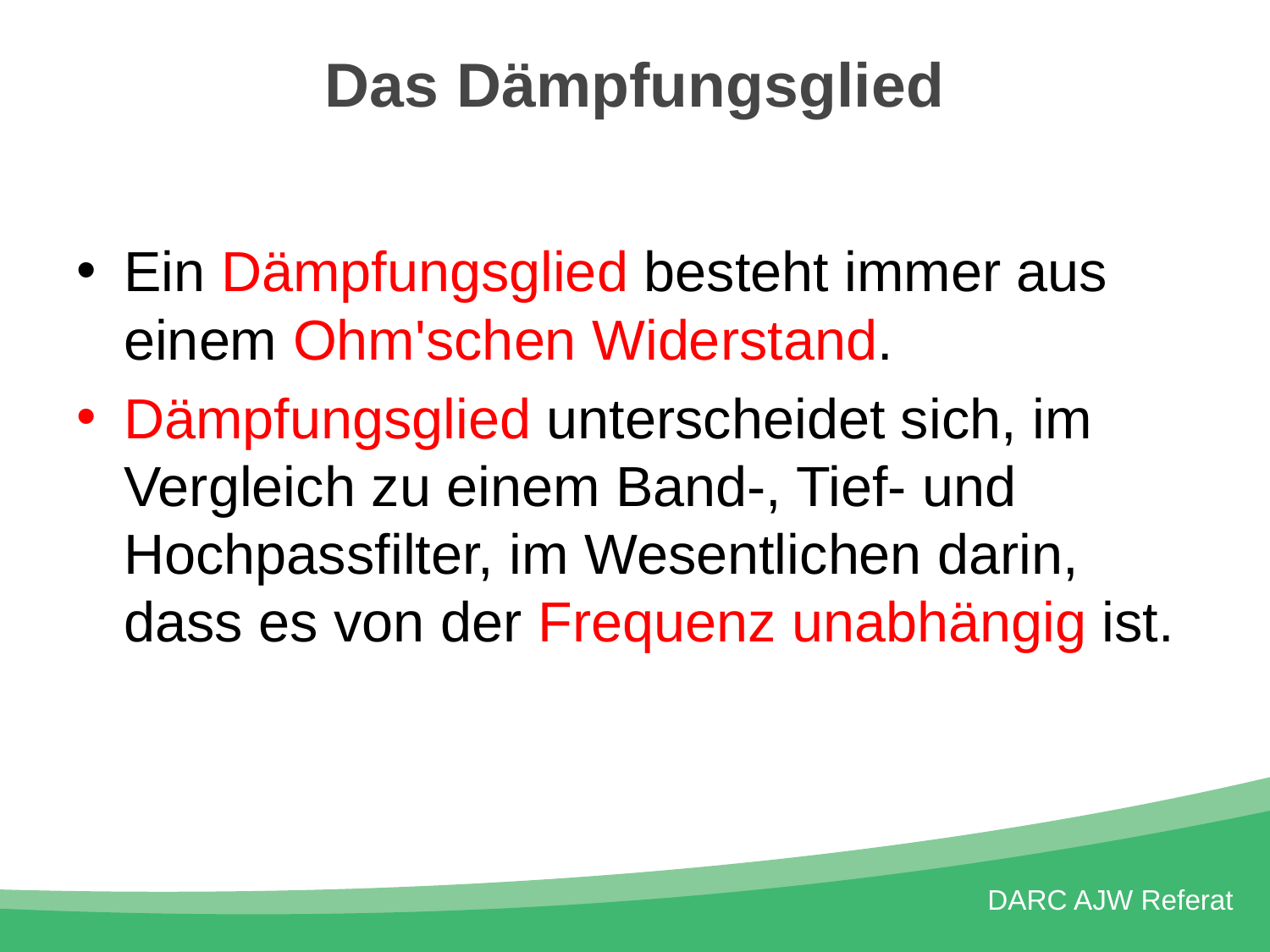

# Das Dämpfungsglied

Ein Dämpfungsglied besteht immer aus einem Ohm'schen Widerstand.
Dämpfungsglied unterscheidet sich, im Vergleich zu einem Band-, Tief- und Hochpassfilter, im Wesentlichen darin, dass es von der Frequenz unabhängig ist.